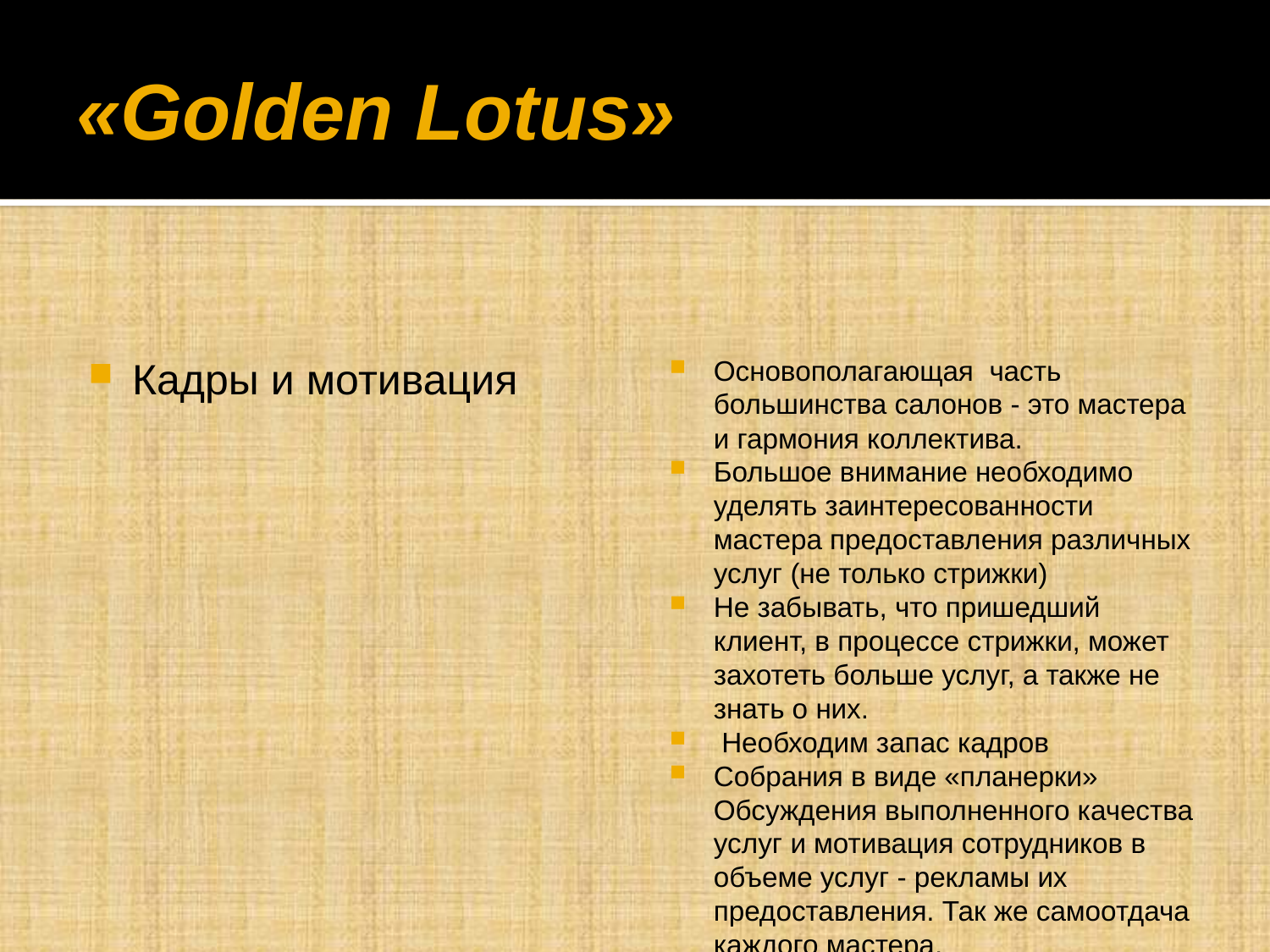

# «Golden Lotus»

Кадры и мотивация
Основополагающая  часть большинства салонов - это мастера и гармония коллектива.
Большое внимание необходимо уделять заинтересованности мастера предоставления различных услуг (не только стрижки)
Не забывать, что пришедший клиент, в процессе стрижки, может захотеть больше услуг, а также не знать о них.
 Необходим запас кадров
Собрания в виде «планерки» Обсуждения выполненного качества услуг и мотивация сотрудников в объеме услуг - рекламы их предоставления. Так же самоотдача каждого мастера.